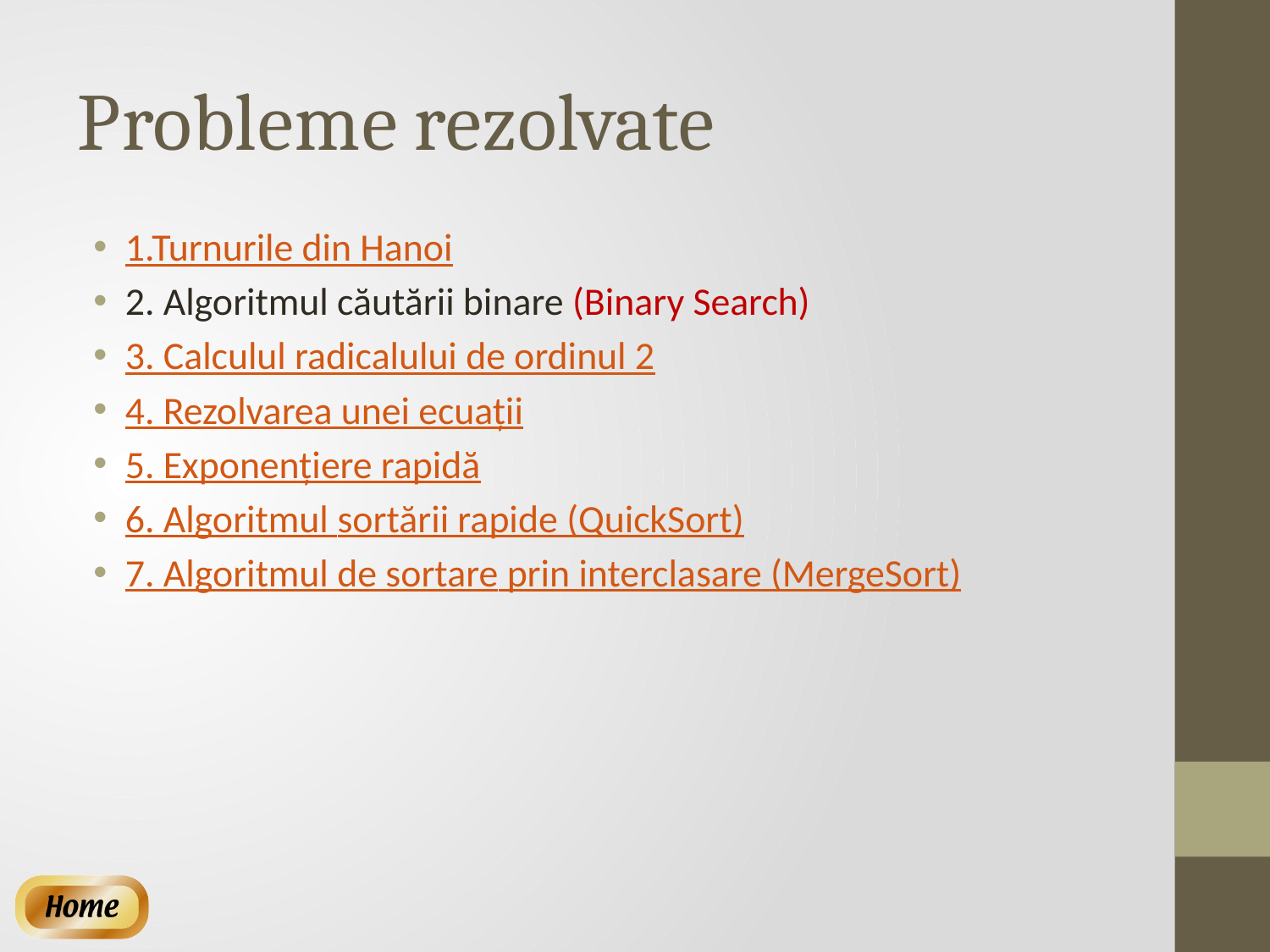

# Probleme rezolvate
1.Turnurile din Hanoi
2. Algoritmul căutării binare (Binary Search)
3. Calculul radicalului de ordinul 2
4. Rezolvarea unei ecuaţii
5. Exponenţiere rapidă
6. Algoritmul sortării rapide (QuickSort)
7. Algoritmul de sortare prin interclasare (MergeSort)